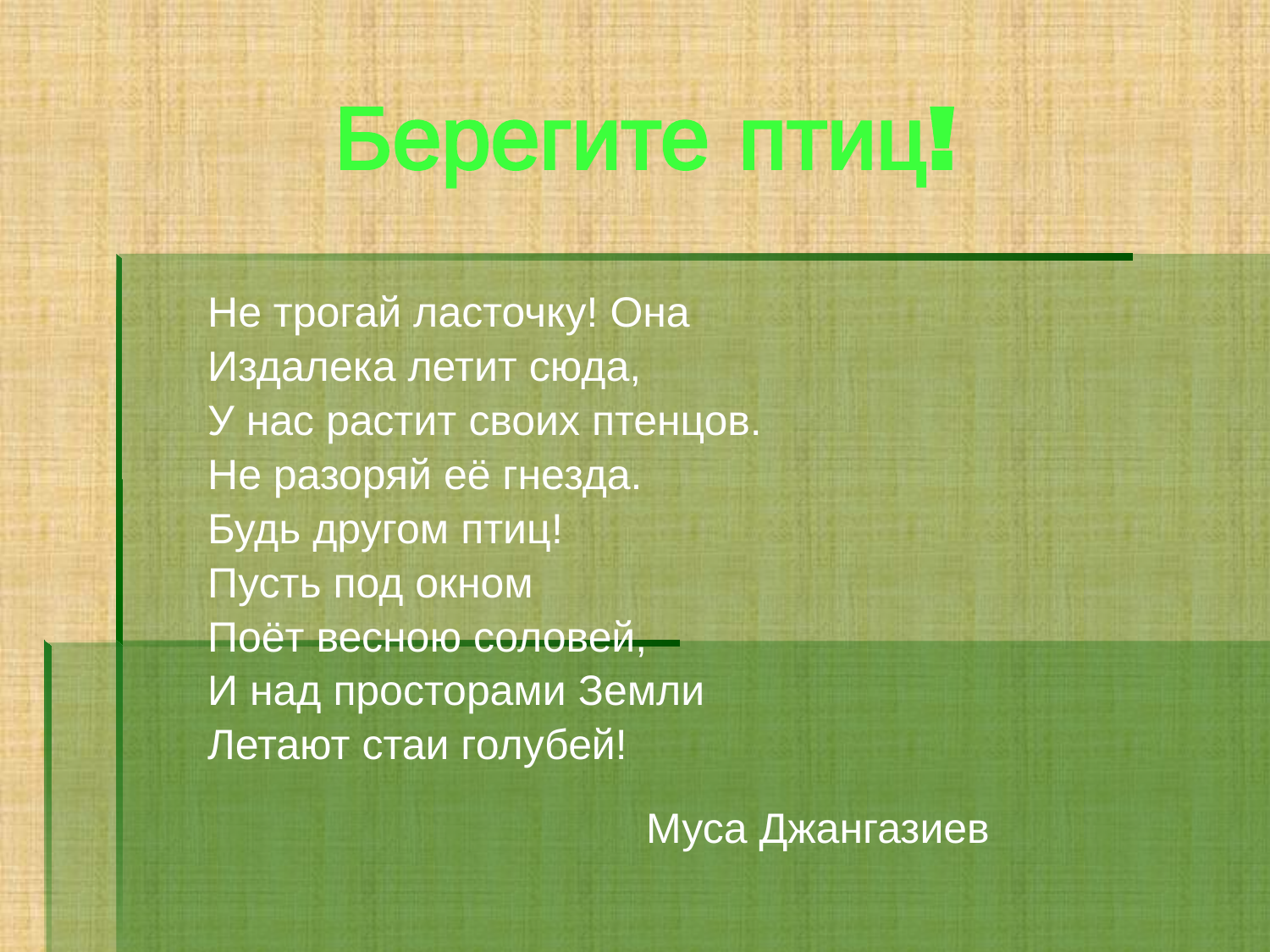

# Берегите птиц!
Не трогай ласточку! Она
Издалека летит сюда,
У нас растит своих птенцов.
Не разоряй её гнезда.
Будь другом птиц!
Пусть под окном
Поёт весною соловей,
И над просторами Земли
Летают стаи голубей!

                                     Муса Джангазиев